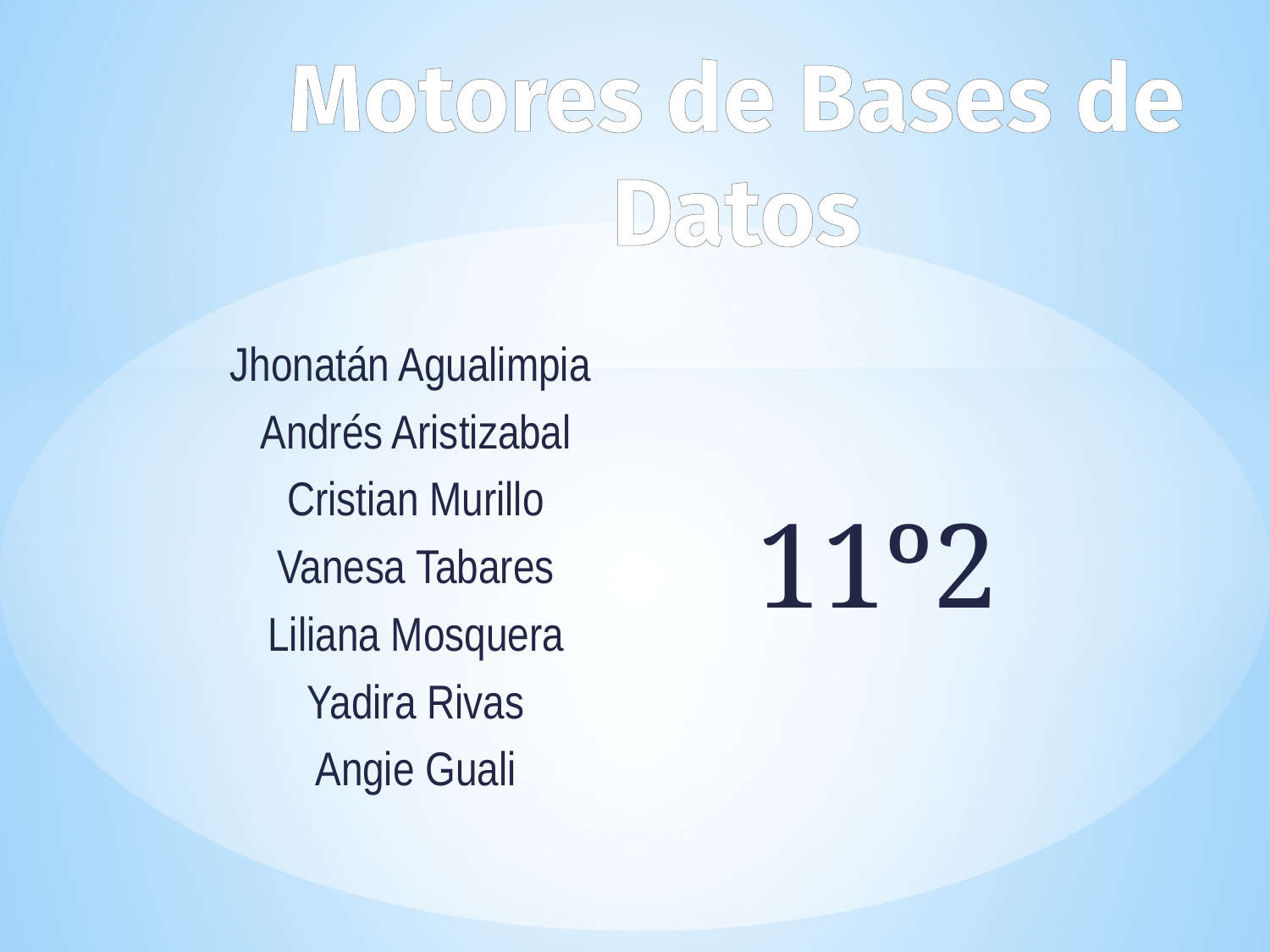

Motores de Bases de
 Datos
Jhonatán Agualimpia
Andrés Aristizabal
Cristian Murillo
Vanesa Tabares
Liliana Mosquera
Yadira Rivas
Angie Guali

11º2